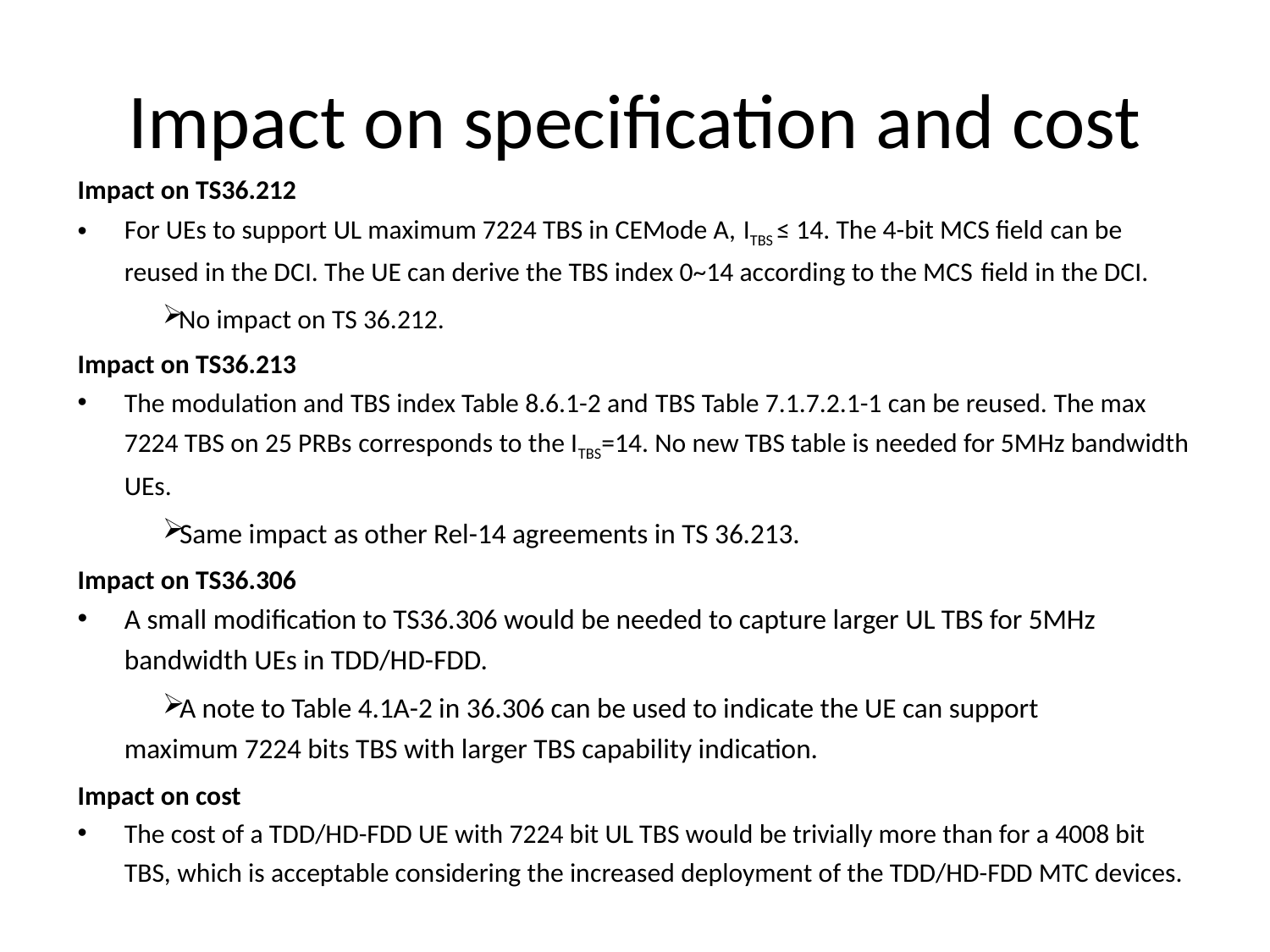

# Impact on specification and cost
Impact on TS36.212
For UEs to support UL maximum 7224 TBS in CEMode A, ITBS ≤ 14. The 4-bit MCS field can be reused in the DCI. The UE can derive the TBS index 0~14 according to the MCS field in the DCI.
No impact on TS 36.212.
Impact on TS36.213
The modulation and TBS index Table 8.6.1-2 and TBS Table 7.1.7.2.1-1 can be reused. The max 7224 TBS on 25 PRBs corresponds to the ITBS=14. No new TBS table is needed for 5MHz bandwidth UEs.
Same impact as other Rel-14 agreements in TS 36.213.
Impact on TS36.306
A small modification to TS36.306 would be needed to capture larger UL TBS for 5MHz bandwidth UEs in TDD/HD-FDD.
A note to Table 4.1A-2 in 36.306 can be used to indicate the UE can support 	maximum 7224 bits TBS with larger TBS capability indication.
Impact on cost
The cost of a TDD/HD-FDD UE with 7224 bit UL TBS would be trivially more than for a 4008 bit TBS, which is acceptable considering the increased deployment of the TDD/HD-FDD MTC devices.